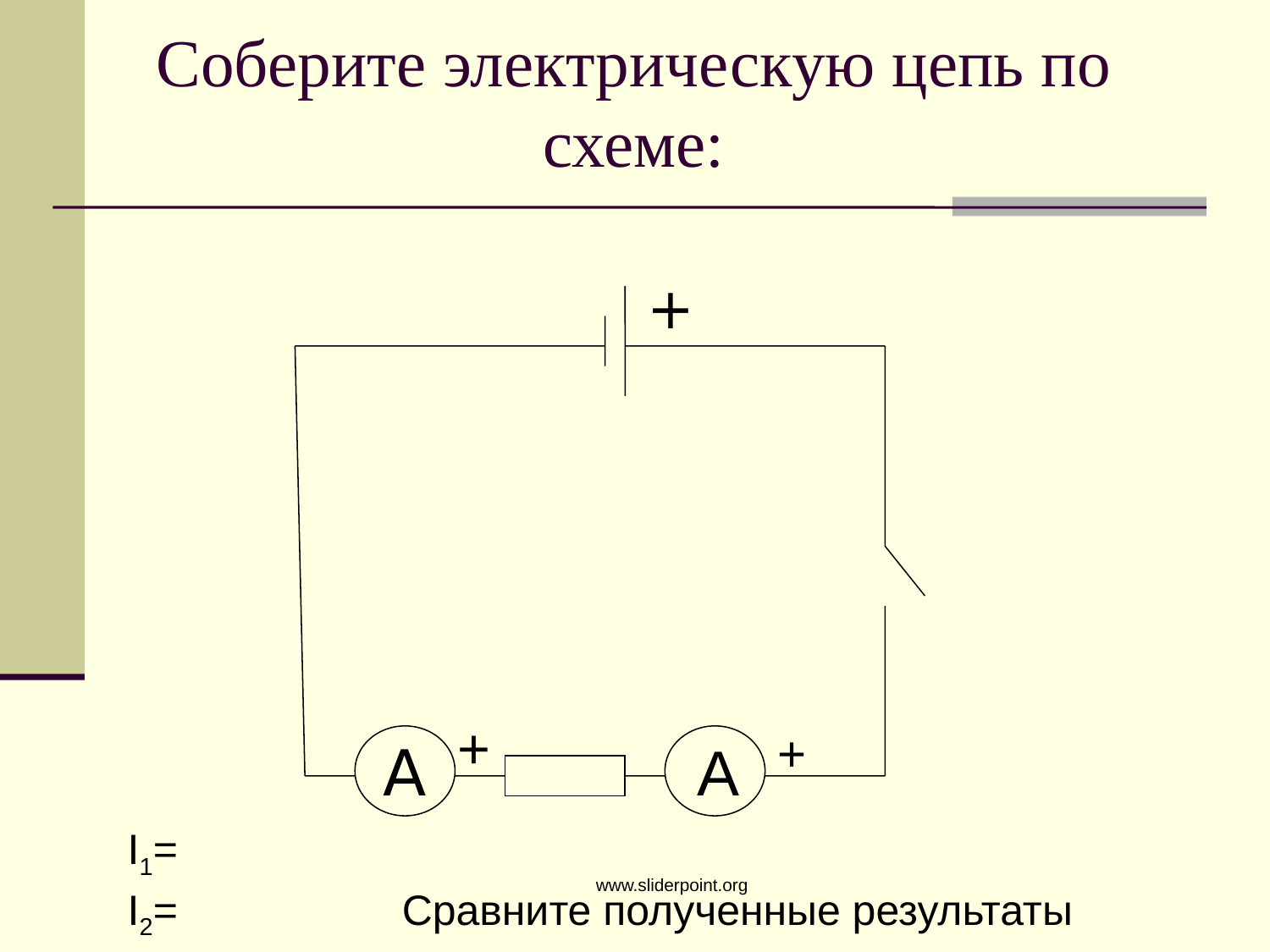

# Соберите электрическую цепь по схеме:

I1=
I2=                   Сравните полученные результаты
+

+
+
A

А

www.sliderpoint.org